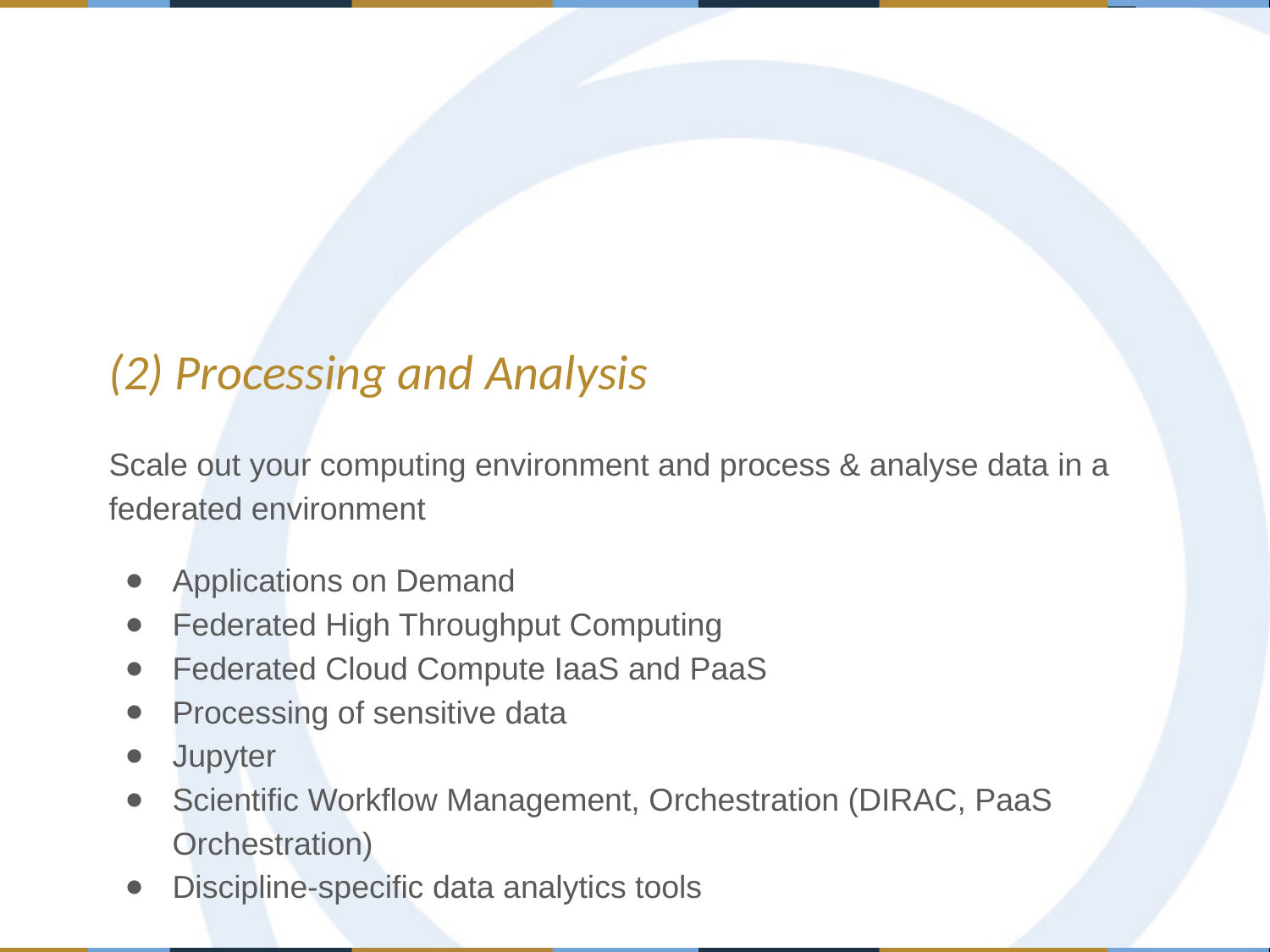

(2) Processing and Analysis
Scale out your computing environment and process & analyse data in a federated environment
Applications on Demand
Federated High Throughput Computing
Federated Cloud Compute IaaS and PaaS
Processing of sensitive data
Jupyter
Scientific Workflow Management, Orchestration (DIRAC, PaaS Orchestration)
Discipline-specific data analytics tools